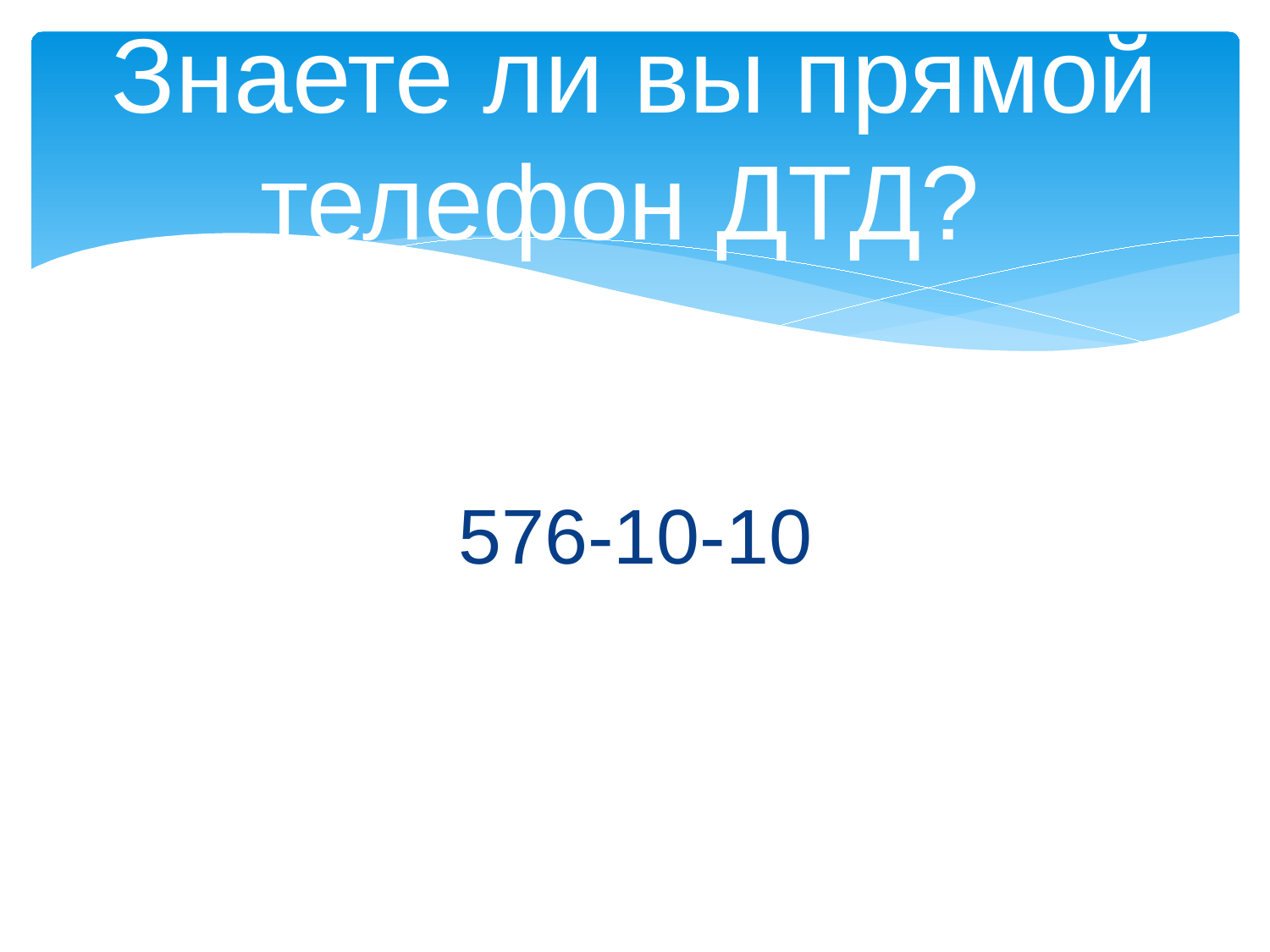

# Знаете ли вы прямой телефон ДТД?

576-10-10